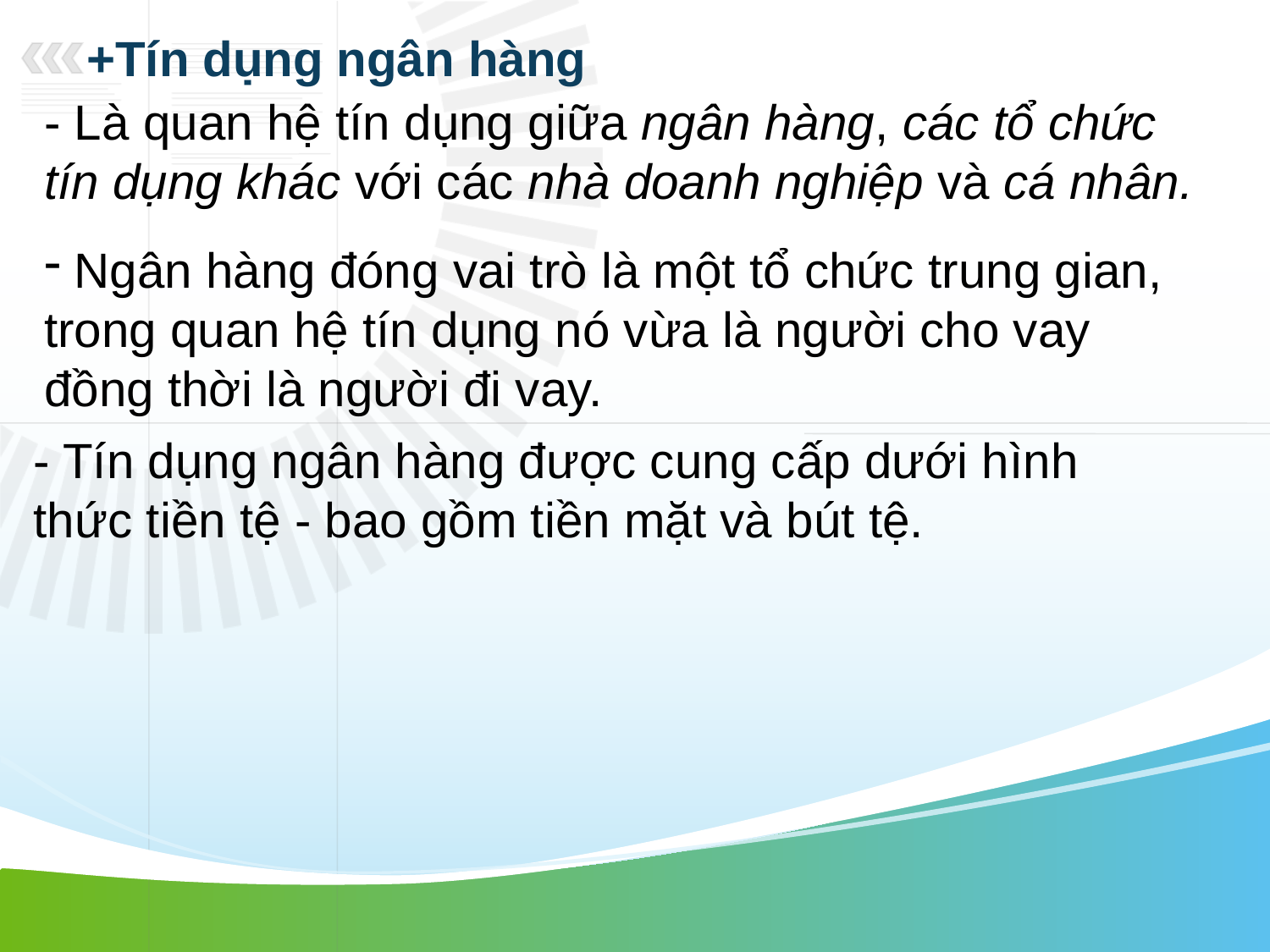

+Tín dụng ngân hàng
- Là quan hệ tín dụng giữa ngân hàng, các tổ chức tín dụng khác với các nhà doanh nghiệp và cá nhân.
 Ngân hàng đóng vai trò là một tổ chức trung gian, trong quan hệ tín dụng nó vừa là người cho vay đồng thời là người đi vay.
- Tín dụng ngân hàng được cung cấp dưới hình thức tiền tệ - bao gồm tiền mặt và bút tệ.